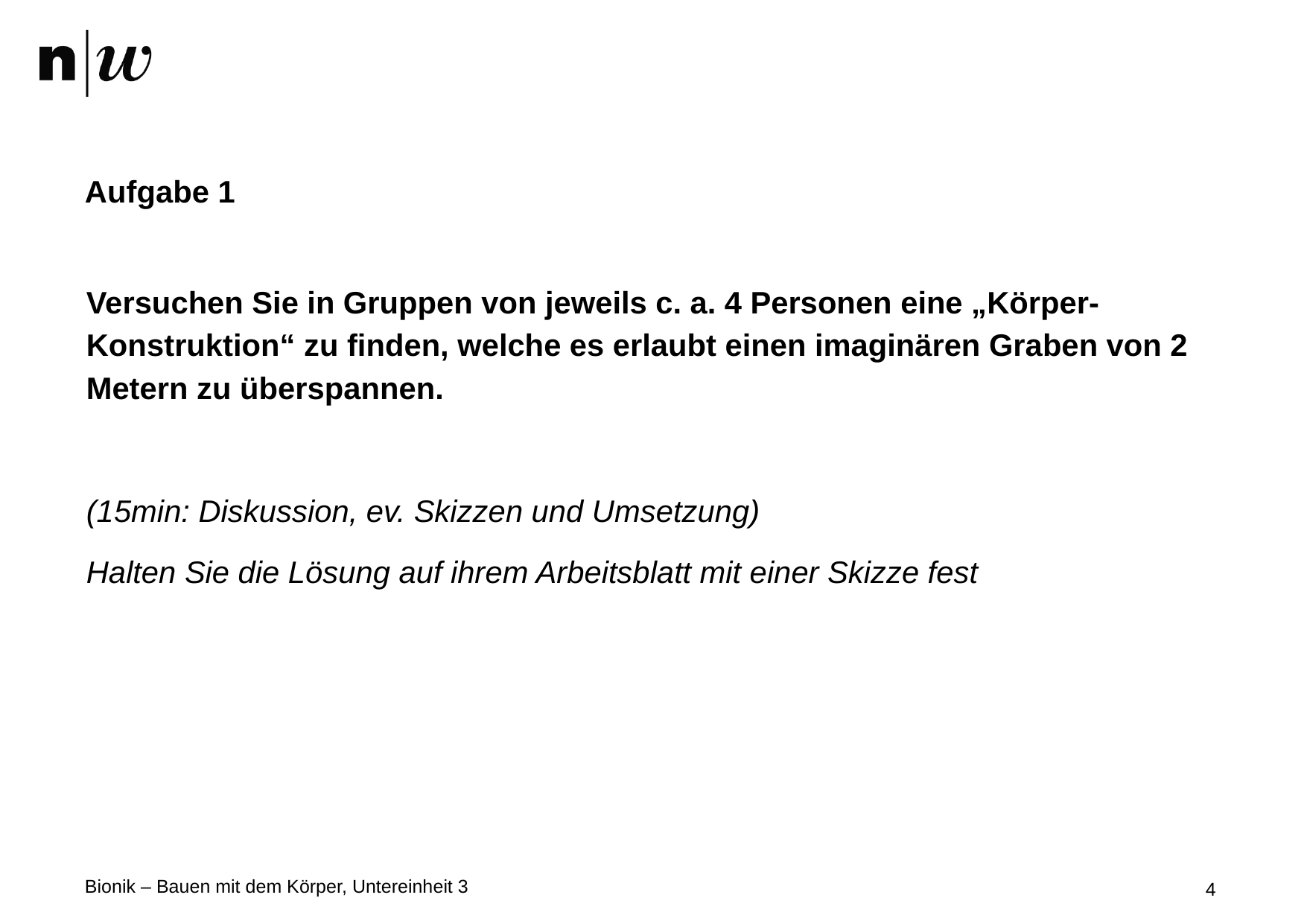

# Aufgabe 1
Versuchen Sie in Gruppen von jeweils c. a. 4 Personen eine „Körper-Konstruktion“ zu finden, welche es erlaubt einen imaginären Graben von 2 Metern zu überspannen.

(15min: Diskussion, ev. Skizzen und Umsetzung)
Halten Sie die Lösung auf ihrem Arbeitsblatt mit einer Skizze fest

Bionik – Bauen mit dem Körper, Untereinheit 3
4